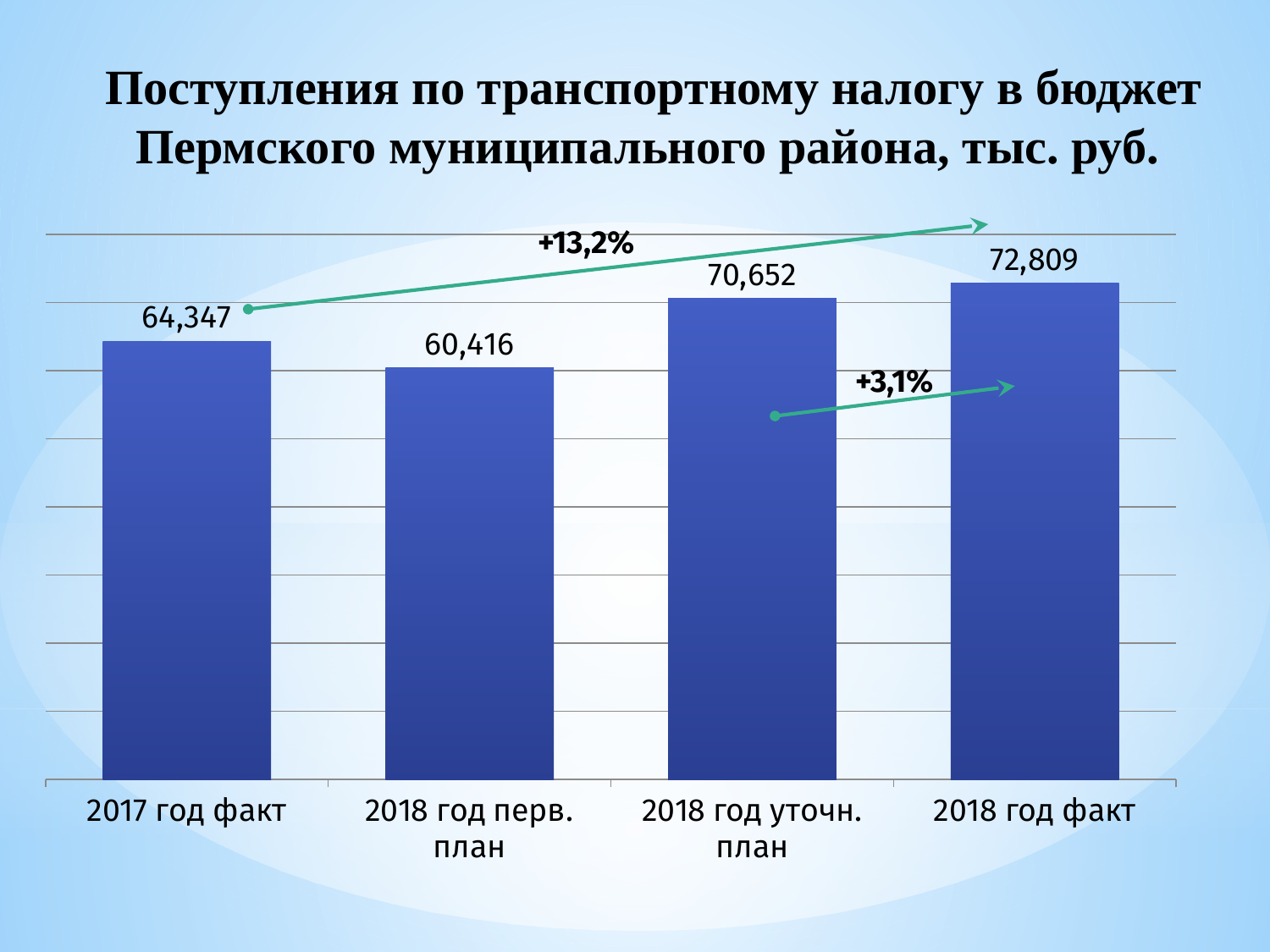

Поступления по транспортному налогу в бюджет Пермского муниципального района, тыс. руб.

### Chart

| Category | Транспортный налог |
|---|---|
| 2017 год факт | 64347.1 |
| 2018 год перв. план | 60416.0 |
| 2018 год уточн. план | 70652.0 |
| 2018 год факт | 72809.0 |
+13,2%
+3,1%